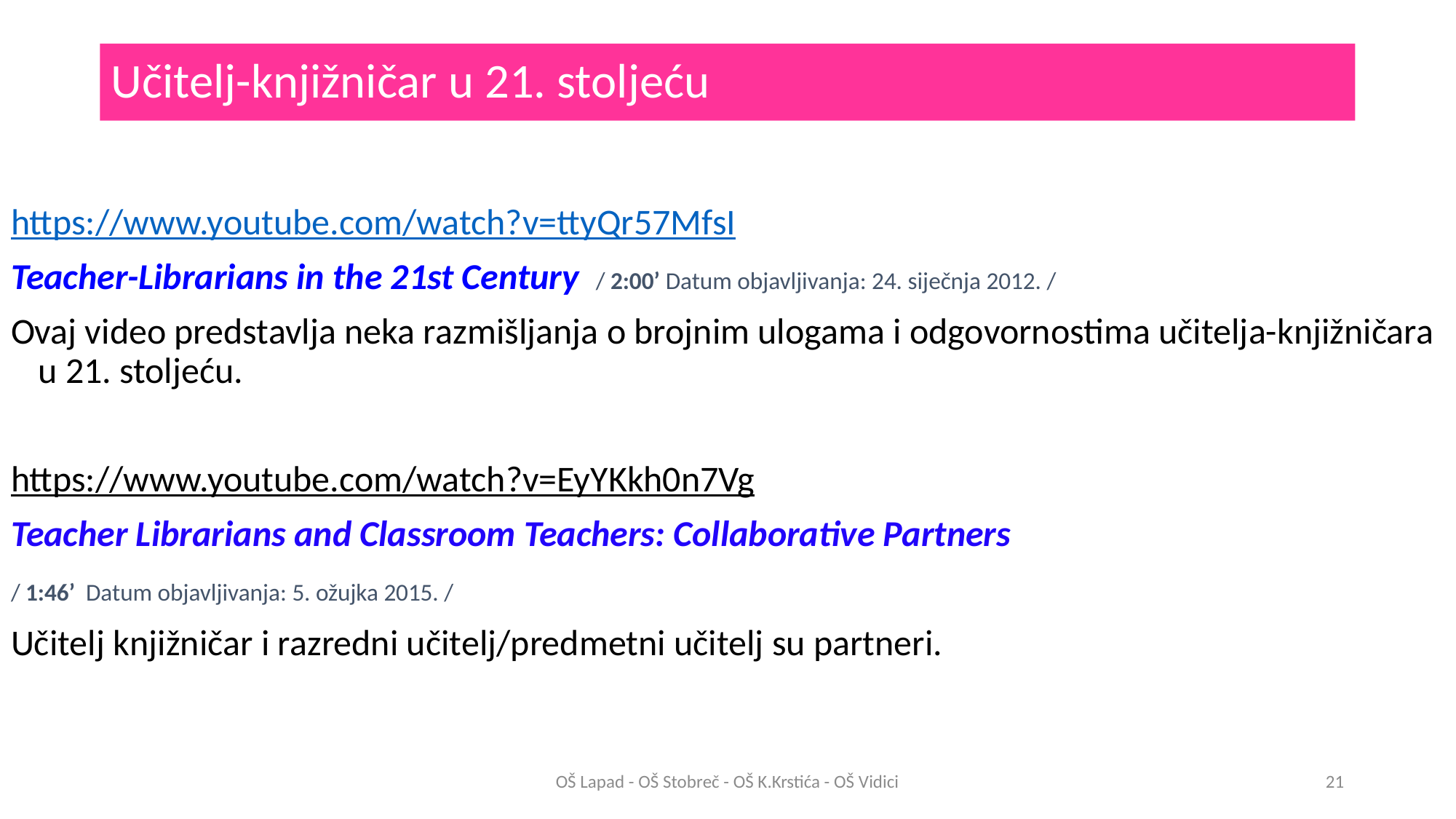

# Učitelj-knjižničar u 21. stoljeću

https://www.youtube.com/watch?v=ttyQr57MfsI
Teacher-Librarians in the 21st Century  / 2:00’ Datum objavljivanja: 24. siječnja 2012. /
Ovaj video predstavlja neka razmišljanja o brojnim ulogama i odgovornostima učitelja-knjižničara u 21. stoljeću.

https://www.youtube.com/watch?v=EyYKkh0n7Vg
Teacher Librarians and Classroom Teachers: Collaborative Partners
/ 1:46’  Datum objavljivanja: 5. ožujka 2015. /
Učitelj knjižničar i razredni učitelj/predmetni učitelj su partneri.

OŠ Lapad - OŠ Stobreč - OŠ K.Krstića - OŠ Vidici
21